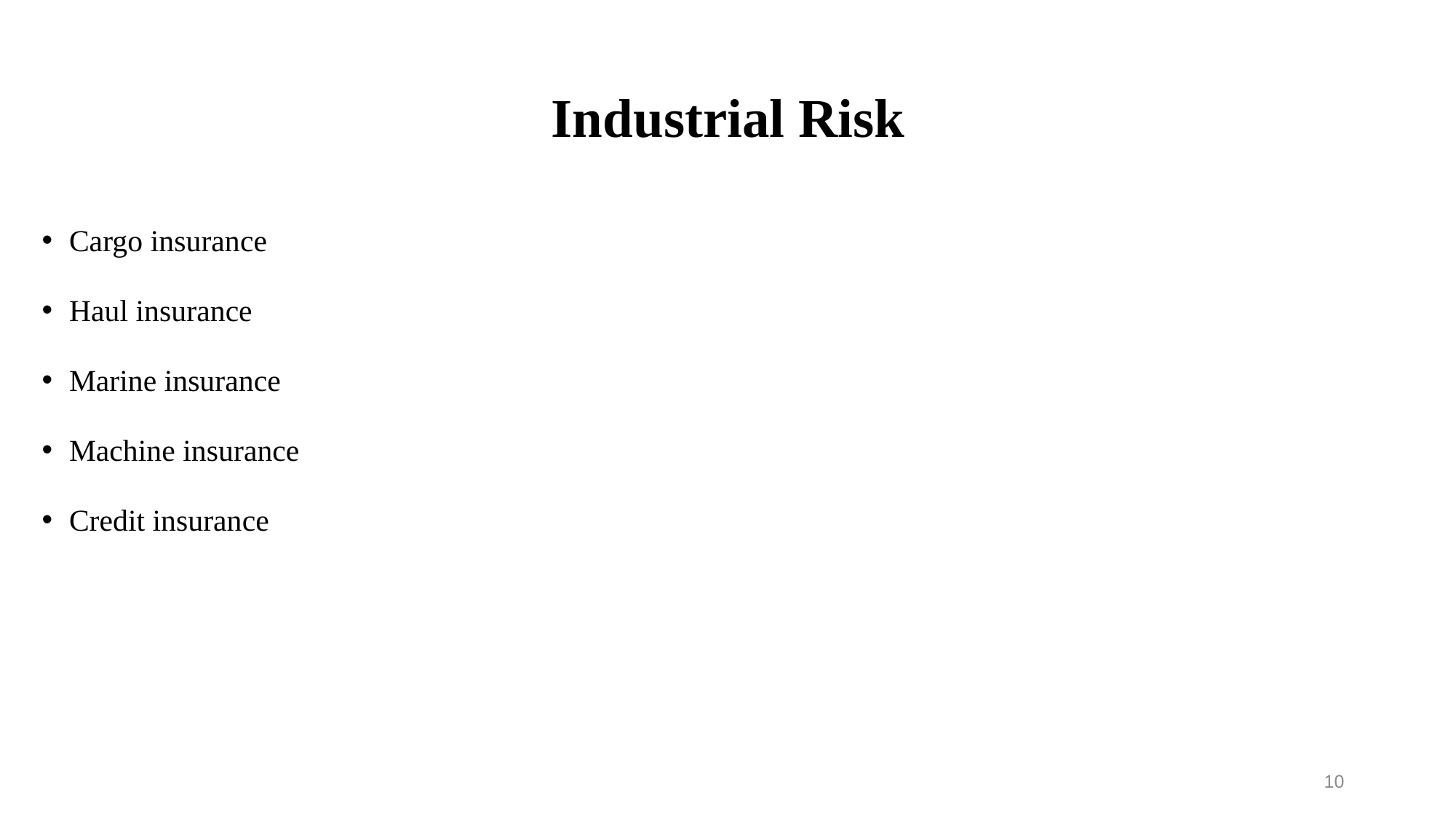

# Industrial Risk
Cargo insurance
Haul insurance
Marine insurance
Machine insurance
Credit insurance
10